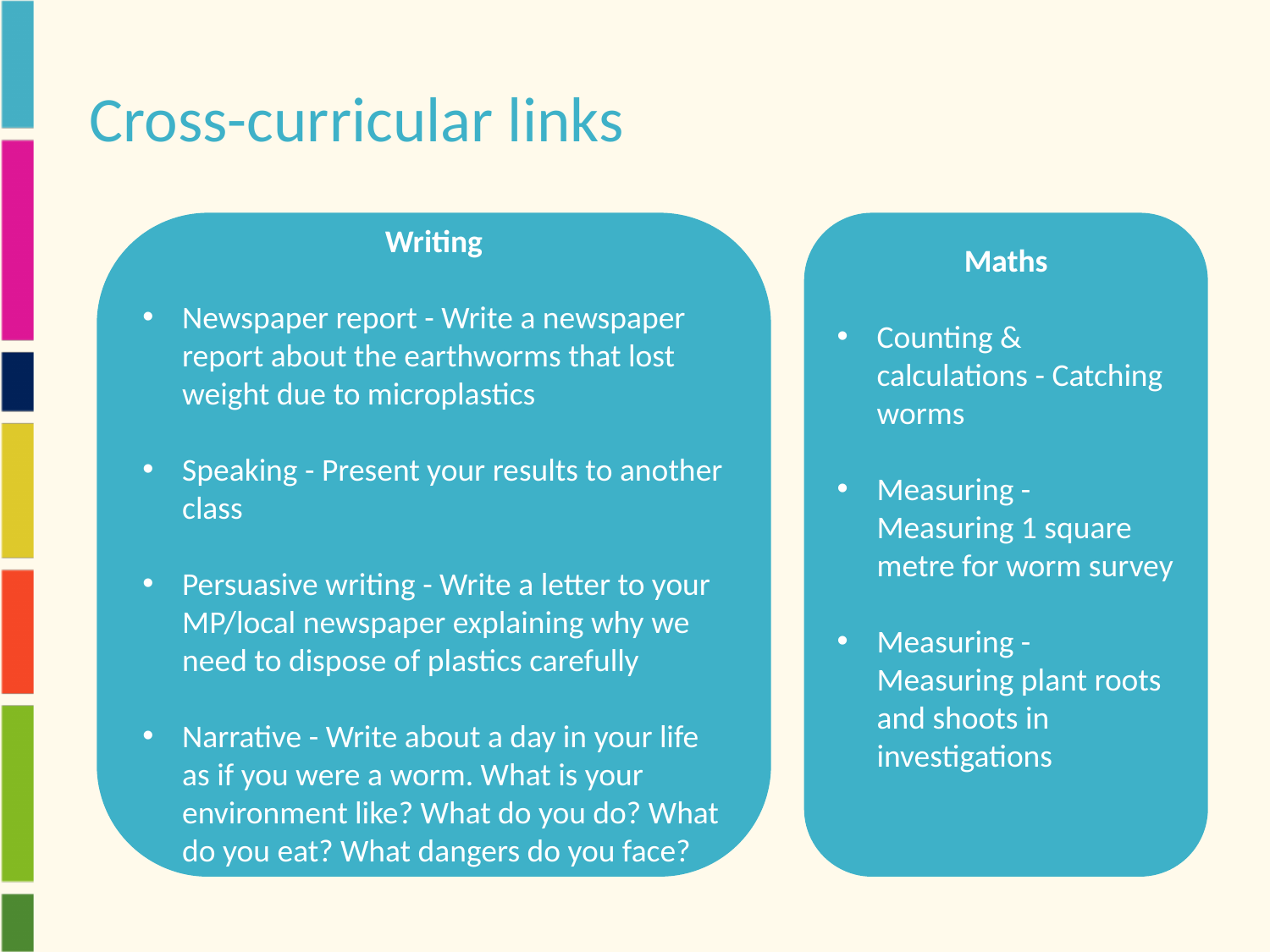

# Cross-curricular links
Writing

Newspaper report - Write a newspaper report about the earthworms that lost weight due to microplastics
Speaking - Present your results to another class
Persuasive writing - Write a letter to your MP/local newspaper explaining why we need to dispose of plastics carefully
Narrative - Write about a day in your life as if you were a worm. What is your environment like? What do you do? What do you eat? What dangers do you face?
Maths

Counting & calculations - Catching worms
Measuring - Measuring 1 square metre for worm survey
Measuring - Measuring plant roots and shoots in investigations